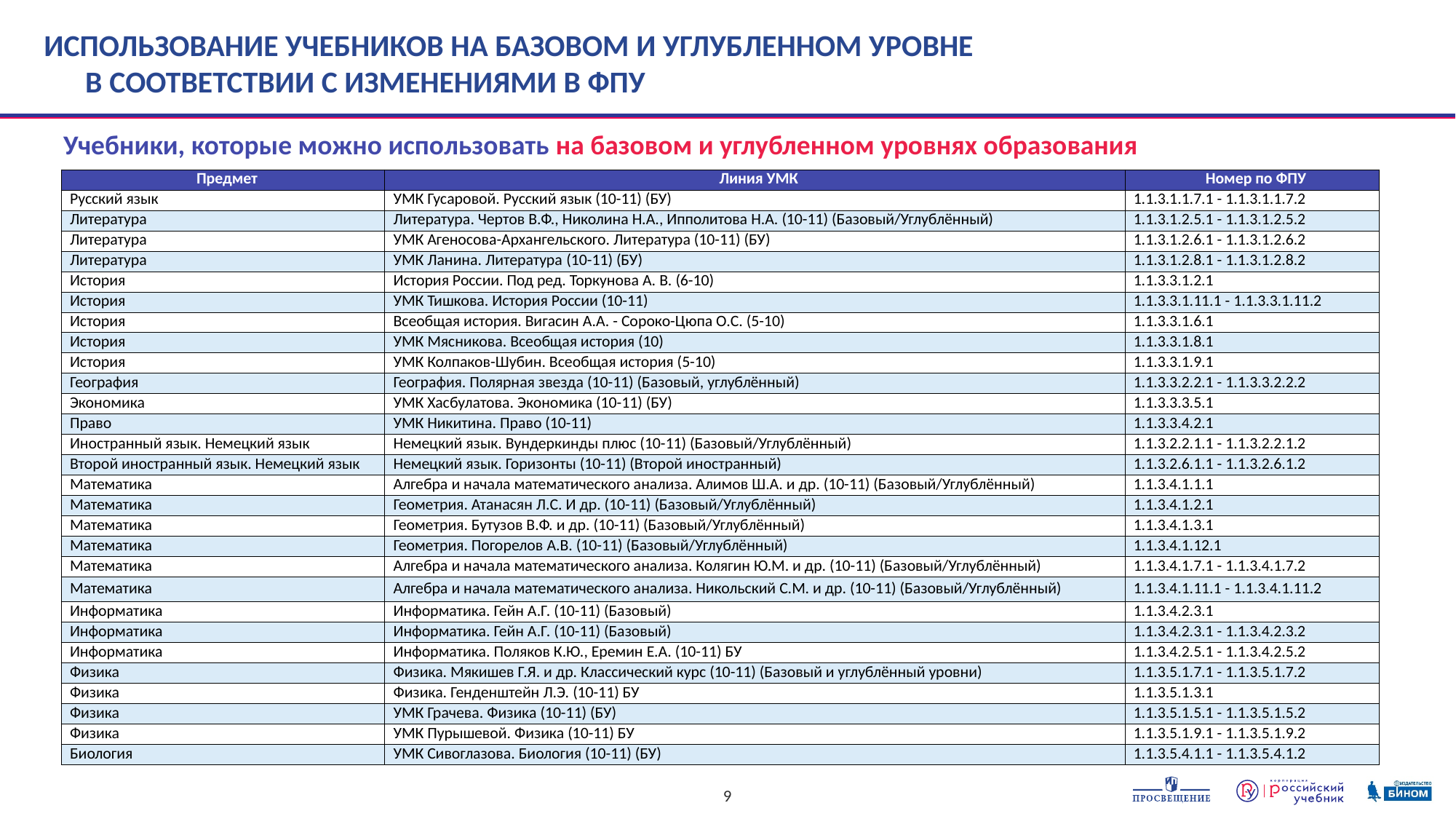

ИСПОЛЬЗОВАНИЕ УЧЕБНИКОВ НА БАЗОВОМ И УГЛУБЛЕННОМ УРОВНЕ                                                                           В СООТВЕТСТВИИ С ИЗМЕНЕНИЯМИ В ФПУ
Учебники, которые можно использовать на базовом и углубленном уровнях образования
| Предмет | Линия УМК | Номер по ФПУ |
| --- | --- | --- |
| Русский язык | УМК Гусаровой. Русский язык (10-11) (БУ) | 1.1.3.1.1.7.1 - 1.1.3.1.1.7.2 |
| Литература | Литература. Чертов В.Ф., Николина Н.А., Ипполитова Н.А. (10-11) (Базовый/Углублённый) | 1.1.3.1.2.5.1 - 1.1.3.1.2.5.2 |
| Литература | УМК Агеносова-Архангельского. Литература (10-11) (БУ) | 1.1.3.1.2.6.1 - 1.1.3.1.2.6.2 |
| Литература | УМК Ланина. Литература (10-11) (БУ) | 1.1.3.1.2.8.1 - 1.1.3.1.2.8.2 |
| История | История России. Под ред. Торкунова А. В. (6-10) | 1.1.3.3.1.2.1 |
| История | УМК Тишкова. История России (10-11) | 1.1.3.3.1.11.1 - 1.1.3.3.1.11.2 |
| История | Всеобщая история. Вигасин А.А. - Сороко-Цюпа О.С. (5-10) | 1.1.3.3.1.6.1 |
| История | УМК Мясникова. Всеобщая история (10) | 1.1.3.3.1.8.1 |
| История | УМК Колпаков-Шубин. Всеобщая история (5-10) | 1.1.3.3.1.9.1 |
| География | География. Полярная звезда (10-11) (Базовый, углублённый) | 1.1.3.3.2.2.1 - 1.1.3.3.2.2.2 |
| Экономика | УМК Хасбулатова. Экономика (10-11) (БУ) | 1.1.3.3.3.5.1 |
| Право | УМК Никитина. Право (10-11) | 1.1.3.3.4.2.1 |
| Иностранный язык. Немецкий язык | Немецкий язык. Вундеркинды плюс (10-11) (Базовый/Углублённый) | 1.1.3.2.2.1.1 - 1.1.3.2.2.1.2 |
| Второй иностранный язык. Немецкий язык | Немецкий язык. Горизонты (10-11) (Второй иностранный) | 1.1.3.2.6.1.1 - 1.1.3.2.6.1.2 |
| Математика | Алгебра и начала математического анализа. Алимов Ш.А. и др. (10-11) (Базовый/Углублённый) | 1.1.3.4.1.1.1 |
| Математика | Геометрия. Атанасян Л.С. И др. (10-11) (Базовый/Углублённый) | 1.1.3.4.1.2.1 |
| Математика | Геометрия. Бутузов В.Ф. и др. (10-11) (Базовый/Углублённый) | 1.1.3.4.1.3.1 |
| Математика | Геометрия. Погорелов А.В. (10-11) (Базовый/Углублённый) | 1.1.3.4.1.12.1 |
| Математика | Алгебра и начала математического анализа. Колягин Ю.М. и др. (10-11) (Базовый/Углублённый) | 1.1.3.4.1.7.1 - 1.1.3.4.1.7.2 |
| Математика | Алгебра и начала математического анализа. Никольский С.М. и др. (10-11) (Базовый/Углублённый) | 1.1.3.4.1.11.1 - 1.1.3.4.1.11.2 |
| Информатика | Информатика. Гейн А.Г. (10-11) (Базовый) | 1.1.3.4.2.3.1 |
| Информатика | Информатика. Гейн А.Г. (10-11) (Базовый) | 1.1.3.4.2.3.1 - 1.1.3.4.2.3.2 |
| Информатика | Информатика. Поляков К.Ю., Еремин Е.А. (10-11) БУ | 1.1.3.4.2.5.1 - 1.1.3.4.2.5.2 |
| Физика | Физика. Мякишев Г.Я. и др. Классический курс (10-11) (Базовый и углублённый уровни) | 1.1.3.5.1.7.1 - 1.1.3.5.1.7.2 |
| Физика | Физика. Генденштейн Л.Э. (10-11) БУ | 1.1.3.5.1.3.1 |
| Физика | УМК Грачева. Физика (10-11) (БУ) | 1.1.3.5.1.5.1 - 1.1.3.5.1.5.2 |
| Физика | УМК Пурышевой. Физика (10-11) БУ | 1.1.3.5.1.9.1 - 1.1.3.5.1.9.2 |
| Биология | УМК Сивоглазова. Биология (10-11) (БУ) | 1.1.3.5.4.1.1 - 1.1.3.5.4.1.2 |